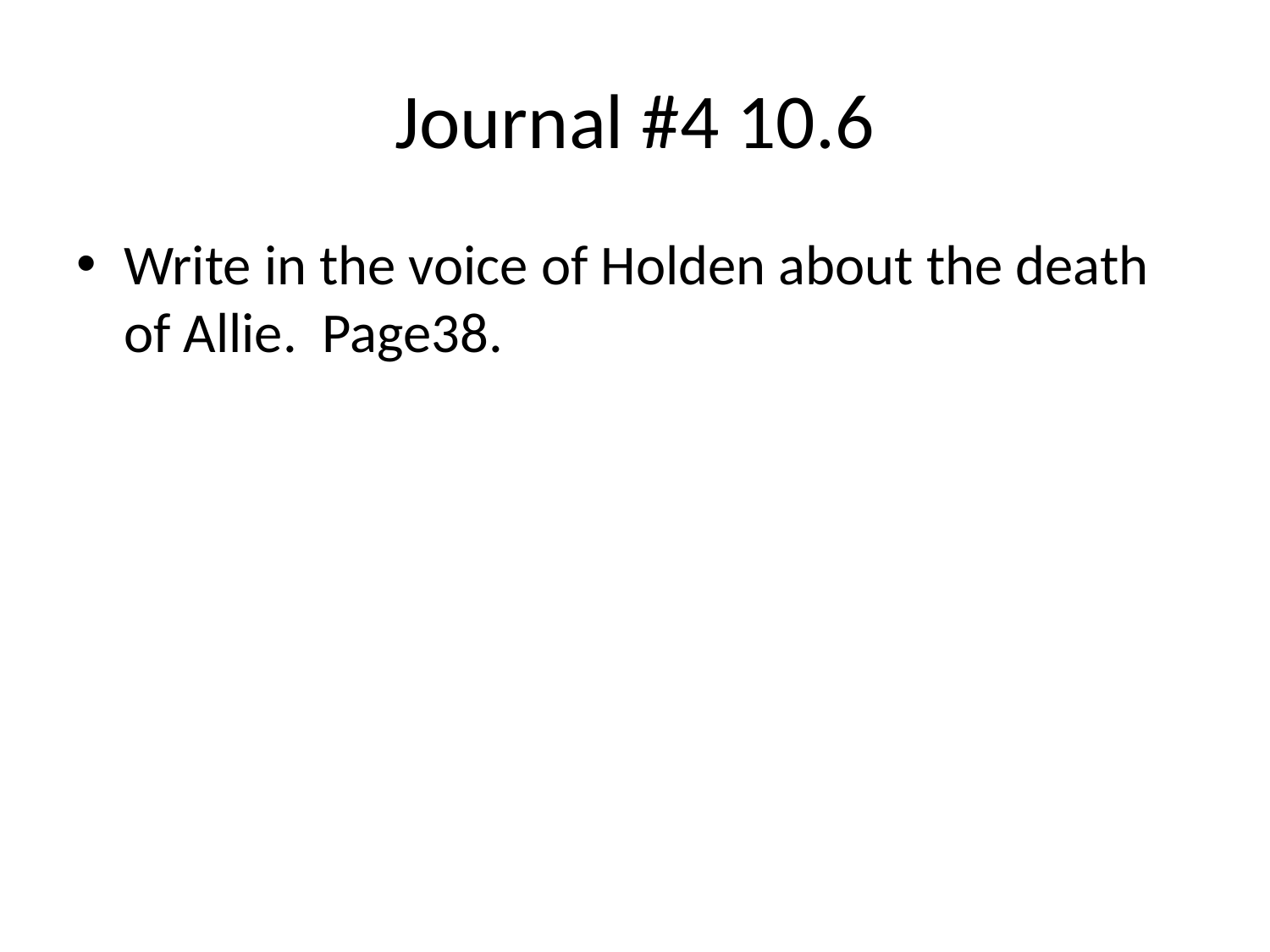

# Journal #4 10.6
Write in the voice of Holden about the death of Allie.  Page38.